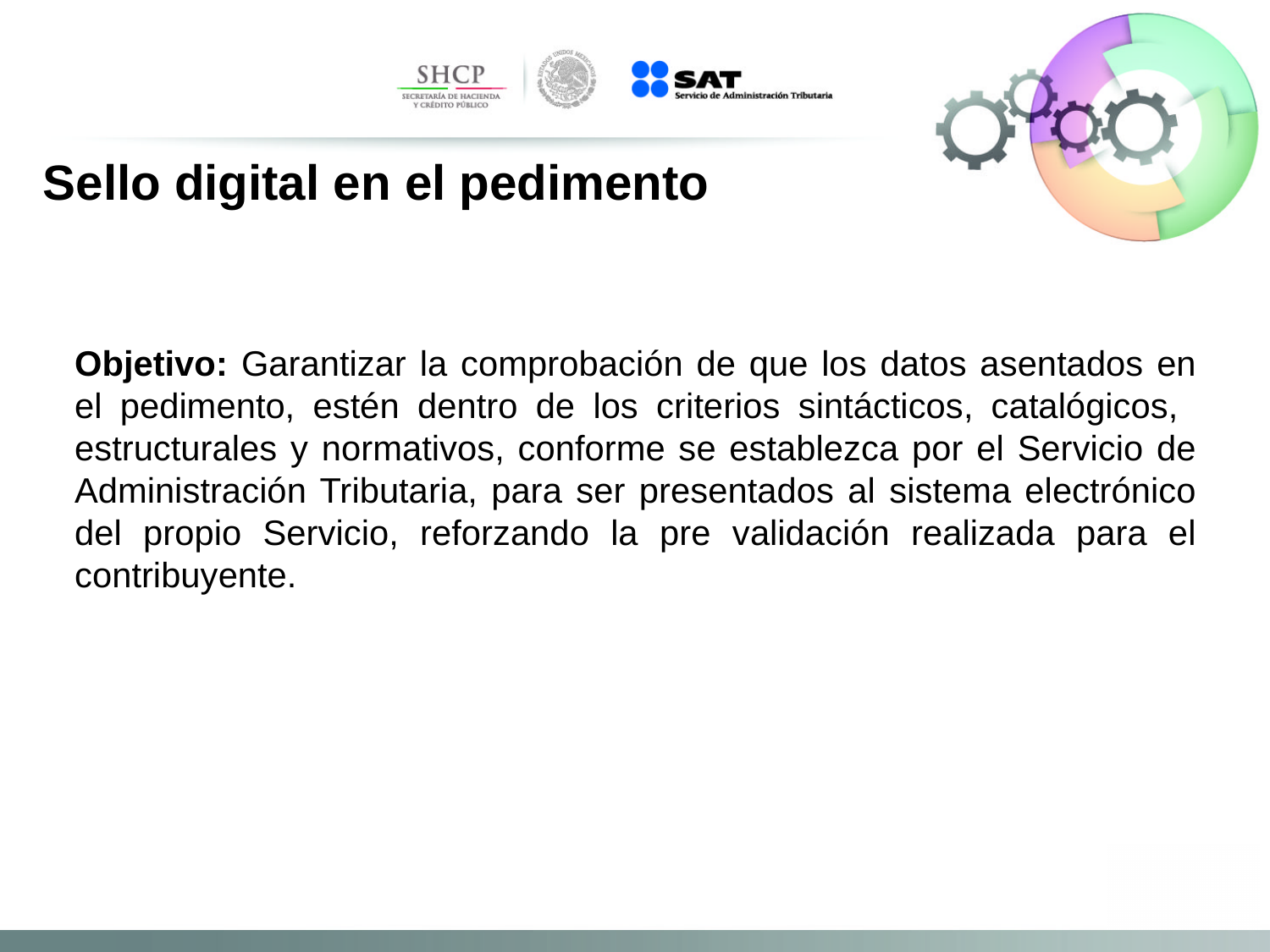

Sello digital en el pedimento
Objetivo: Garantizar la comprobación de que los datos asentados en el pedimento, estén dentro de los criterios sintácticos, catalógicos,  estructurales y normativos, conforme se establezca por el Servicio de Administración Tributaria, para ser presentados al sistema electrónico del propio Servicio, reforzando la pre validación realizada para el contribuyente.